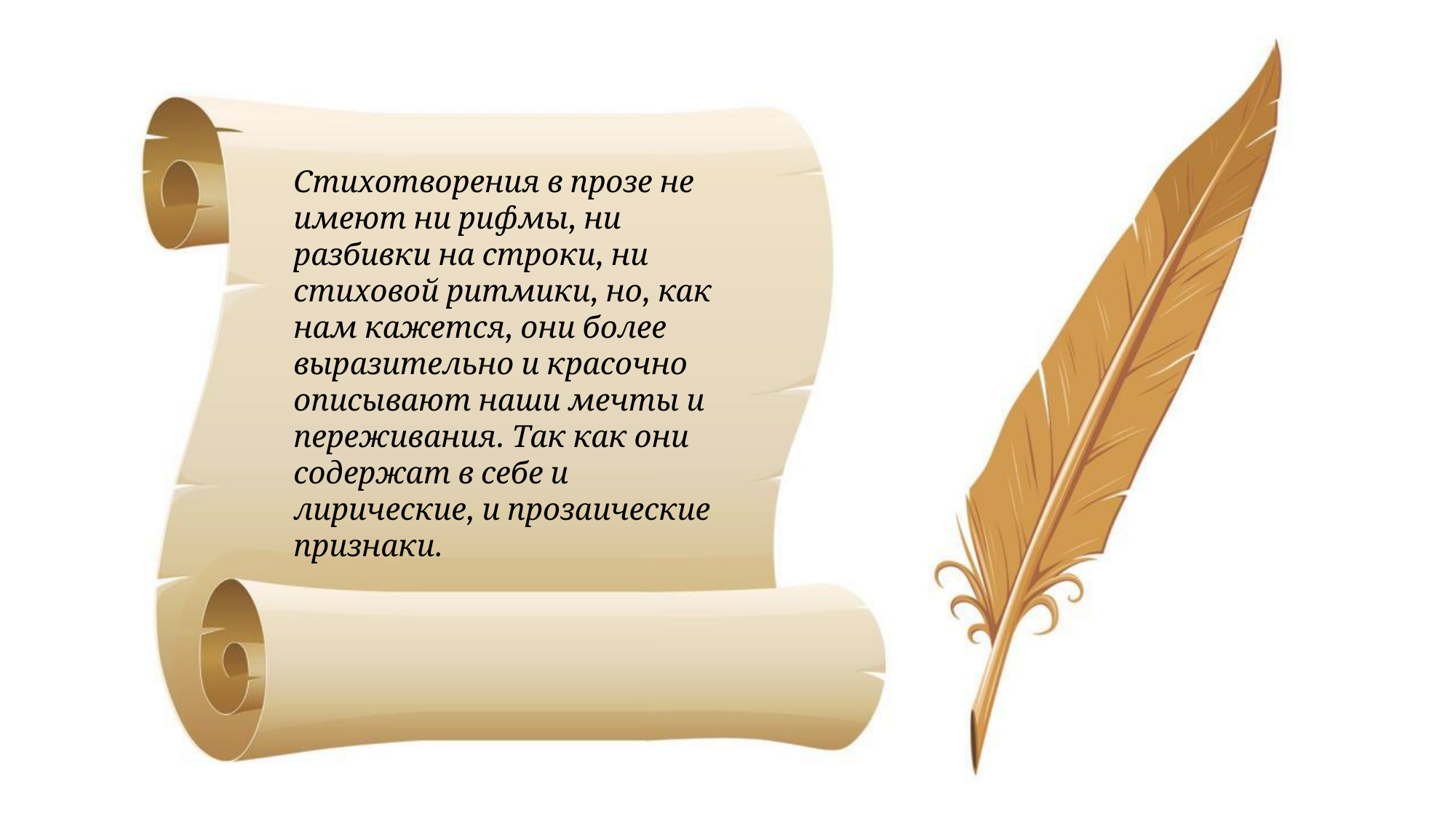

Стихотворения в прозе не имеют ни рифмы, ни разбивки на строки, ни стиховой ритмики, но, как нам кажется, они более выразительно и красочно описывают наши мечты и переживания. Так как они содержат в себе и лирические, и прозаические признаки.